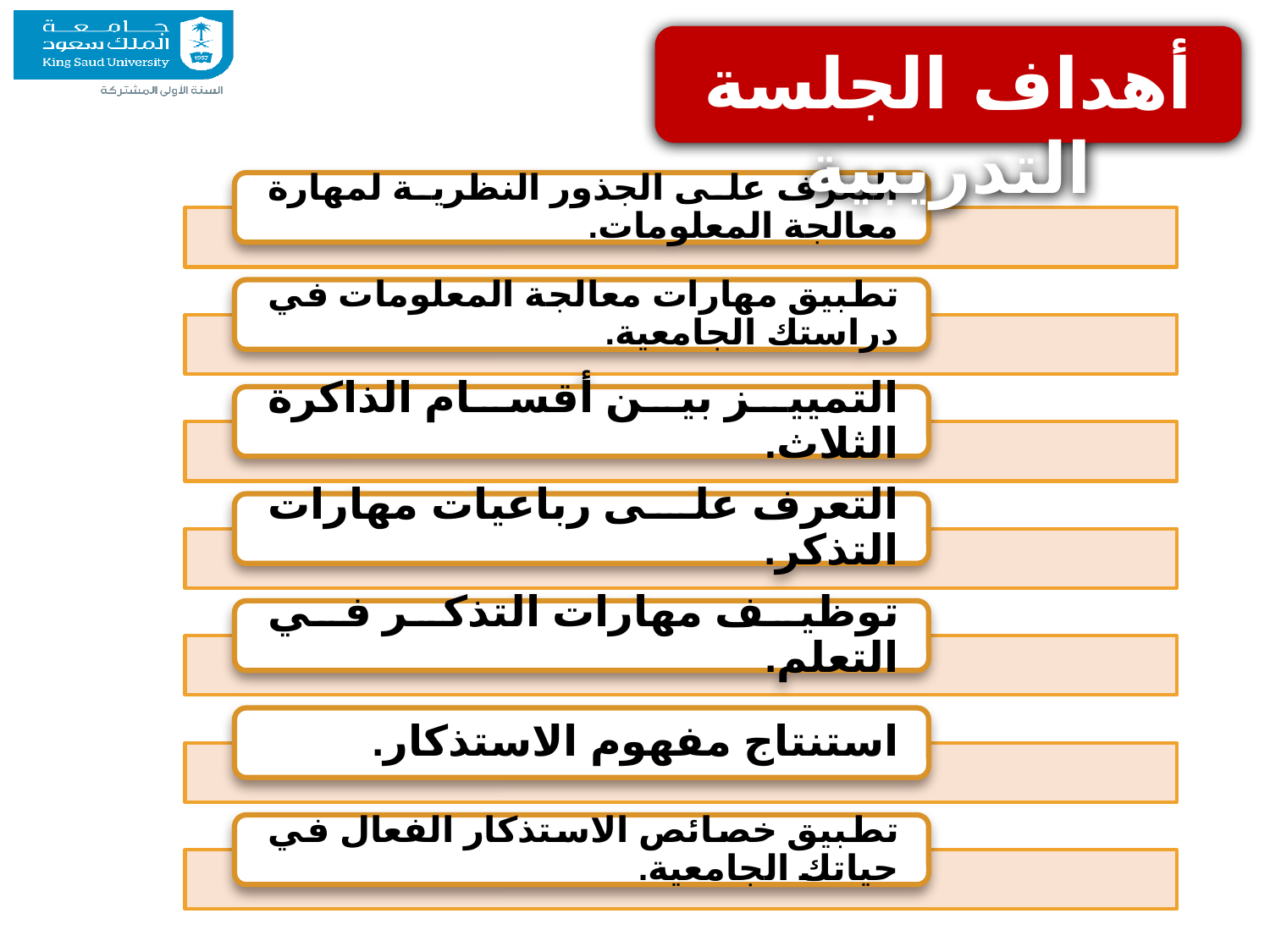

أهداف الجلسة التدريبية
التعرف على الجذور النظرية لمهارة معالجة المعلومات.
تطبيق مهارات معالجة المعلومات في دراستك الجامعية.
التمييز بين أقسام الذاكرة الثلاث.
التعرف على رباعيات مهارات التذكر.
توظيف مهارات التذكر في التعلم.
استنتاج مفهوم الاستذكار.
تطبيق خصائص الاستذكار الفعال في حياتك الجامعية.